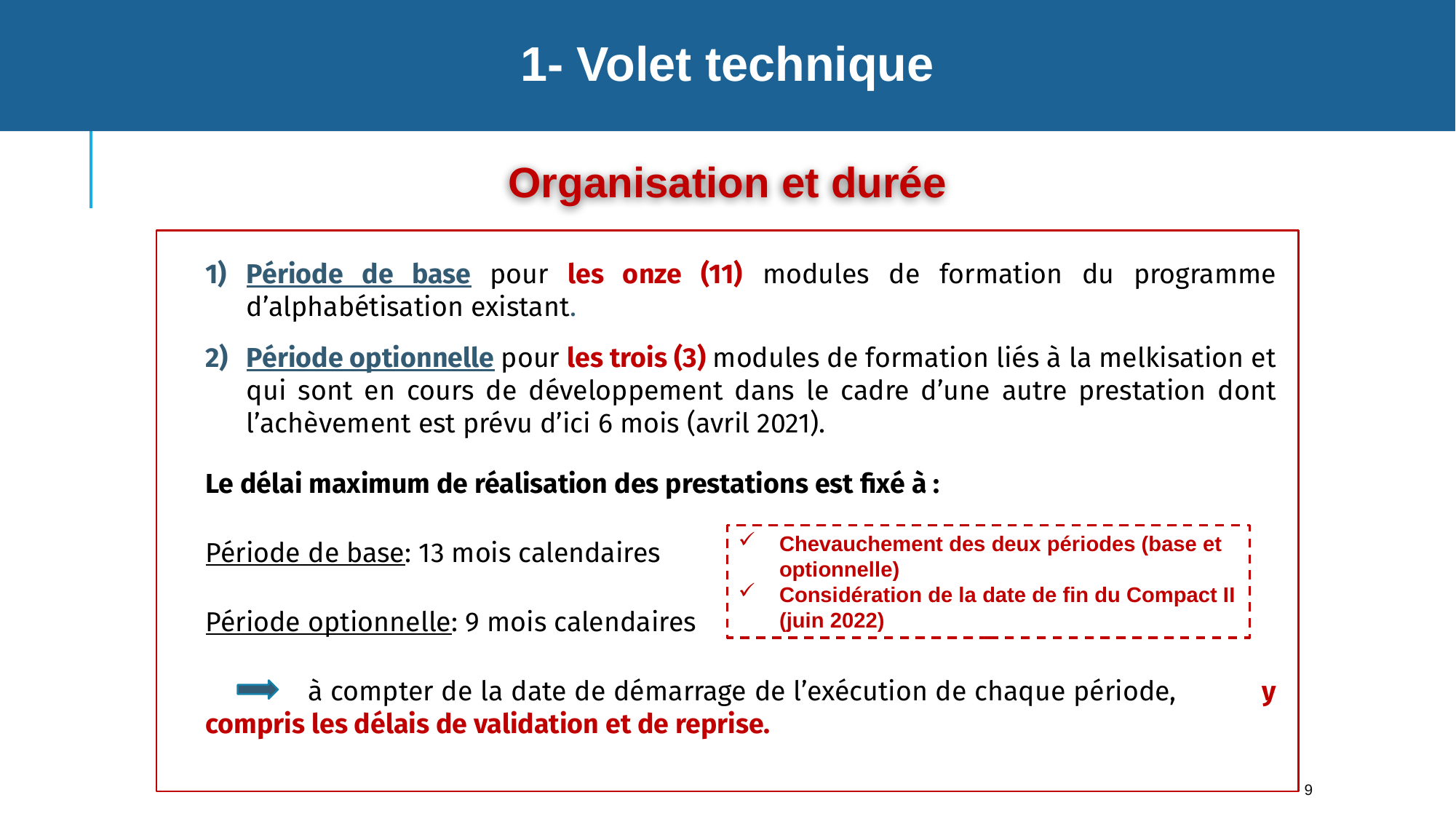

9
1- Volet technique
Organisation et durée

Période de base pour les onze (11) modules de formation du programme d’alphabétisation existant.
Période optionnelle pour les trois (3) modules de formation liés à la melkisation et qui sont en cours de développement dans le cadre d’une autre prestation dont l’achèvement est prévu d’ici 6 mois (avril 2021).
Le délai maximum de réalisation des prestations est fixé à :
Période de base: 13 mois calendaires
Période optionnelle: 9 mois calendaires
             à compter de la date de démarrage de l’exécution de chaque période,            y compris les délais de validation et de reprise.

Chevauchement des deux périodes (base et optionnelle)
Considération de la date de fin du Compact II (juin 2022)